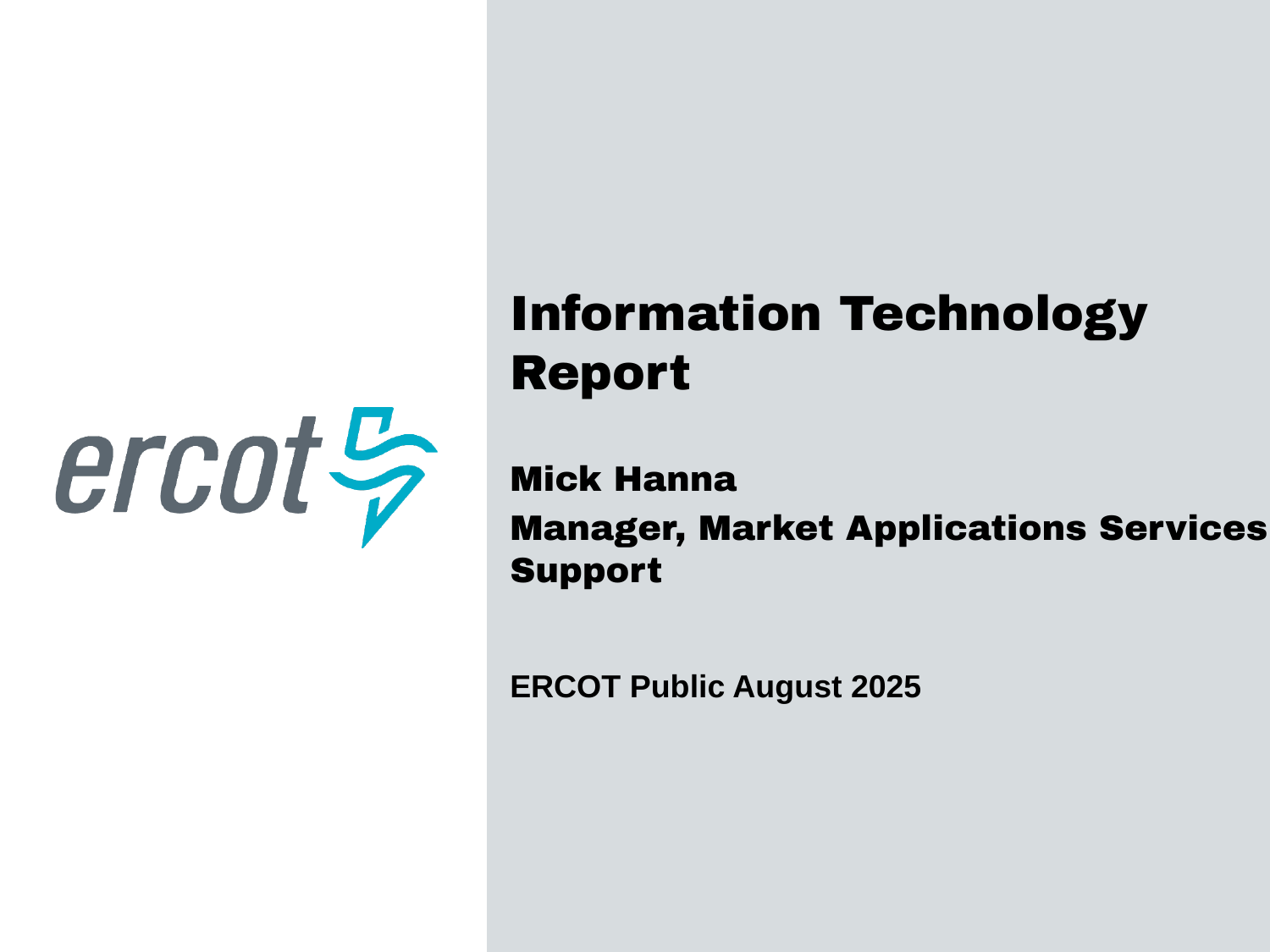

Information Technology Report

Mick Hanna
Manager, Market Applications Services Support

ERCOT Public August 2025